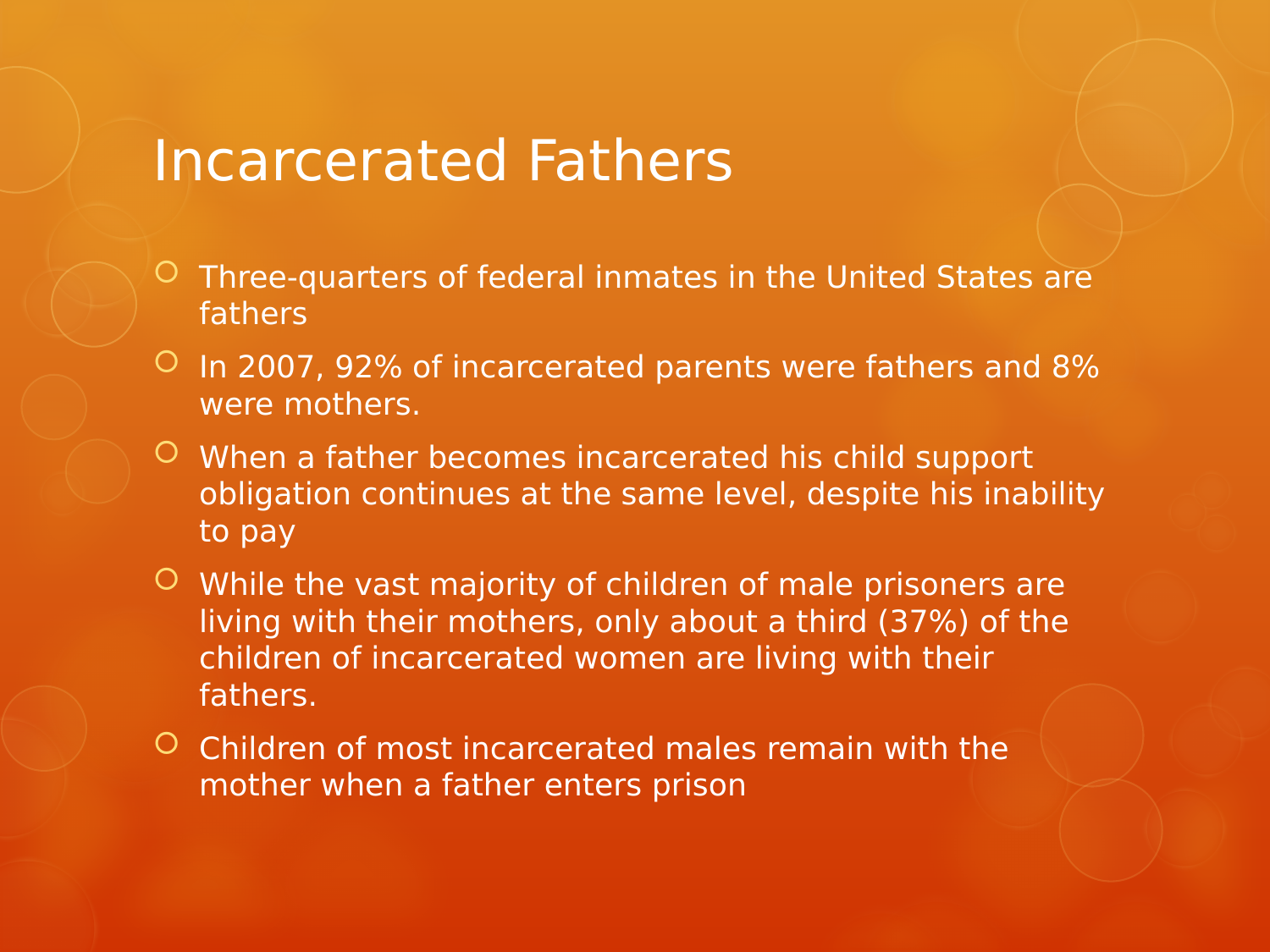

# Incarcerated Fathers
Three-quarters of federal inmates in the United States are fathers
In 2007, 92% of incarcerated parents were fathers and 8% were mothers.
When a father becomes incarcerated his child support obligation continues at the same level, despite his inability to pay
While the vast majority of children of male prisoners are living with their mothers, only about a third (37%) of the children of incarcerated women are living with their fathers.
Children of most incarcerated males remain with the mother when a father enters prison